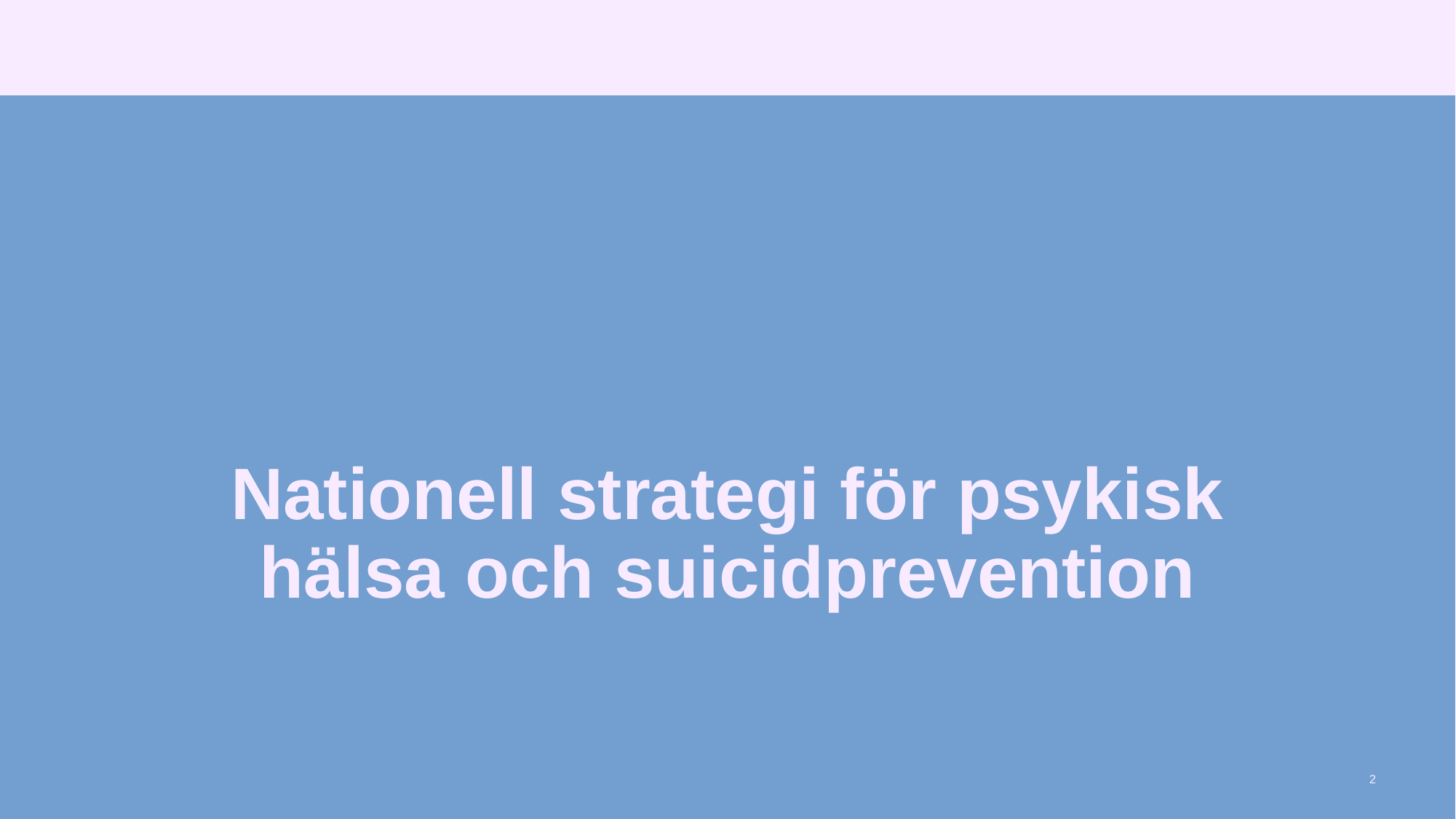

# Nationell strategi för psykisk hälsa och suicidprevention
2